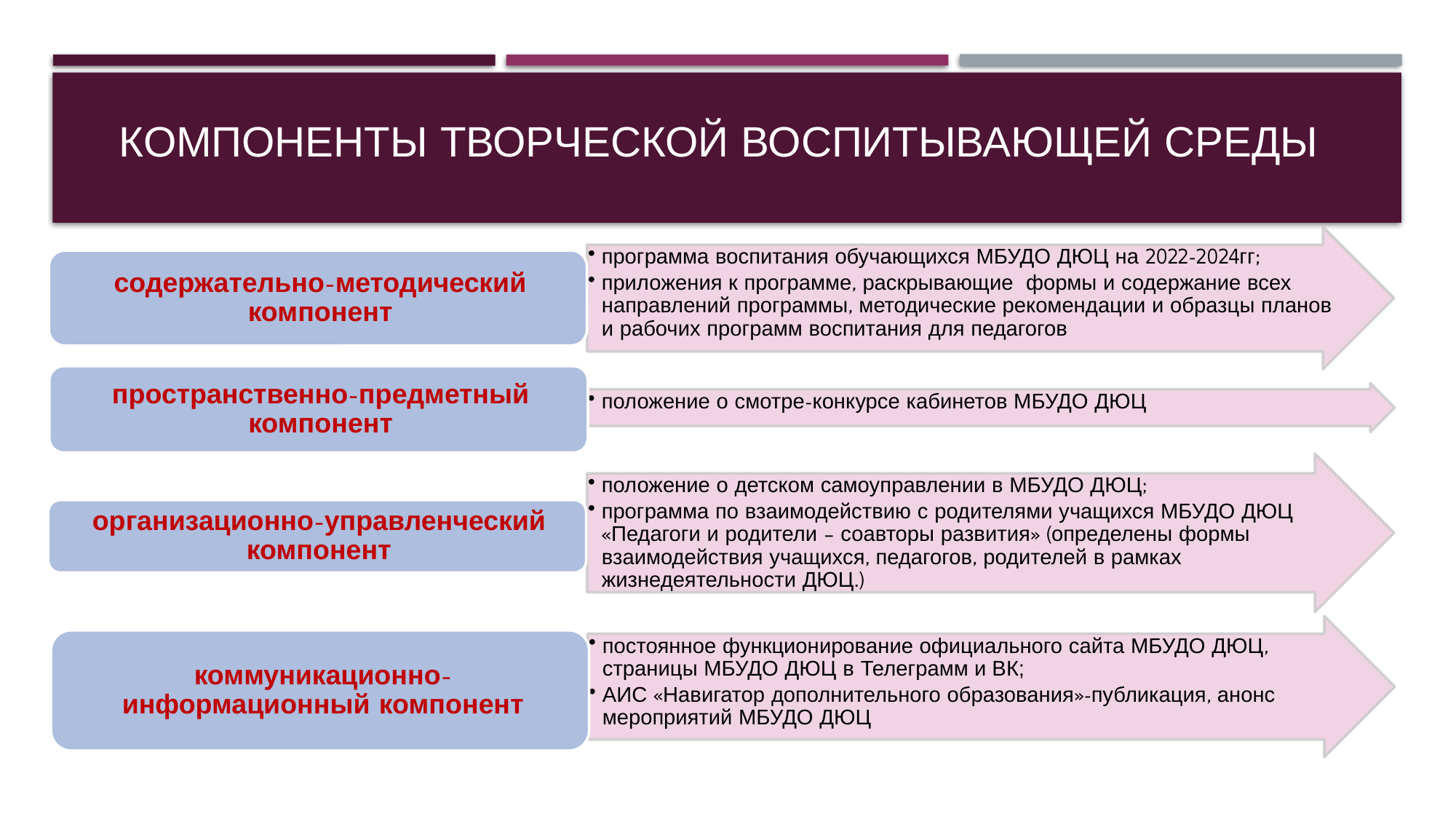

# Компоненты творческой воспитывающей среды
программа воспитания обучающихся МБУДО ДЮЦ на 2022-2024гг;
приложения к программе, раскрывающие  формы и содержание всех направлений программы, методические рекомендации и образцы планов и рабочих программ воспитания для педагогов
содержательно-методический компонент
положение о смотре-конкурсе кабинетов МБУДО ДЮЦ
пространственно-предметный компонент
положение о детском самоуправлении в МБУДО ДЮЦ;
программа по взаимодействию с родителями учащихся МБУДО ДЮЦ «Педагоги и родители – соавторы развития» (определены формы взаимодействия учащихся, педагогов, родителей в рамках жизнедеятельности ДЮЦ.)
организационно-управленческий компонент
постоянное функционирование официального сайта МБУДО ДЮЦ, страницы МБУДО ДЮЦ в Телеграмм и ВК;
АИС «Навигатор дополнительного образования»-публикация, анонс мероприятий МБУДО ДЮЦ
коммуникационно-информационный компонент